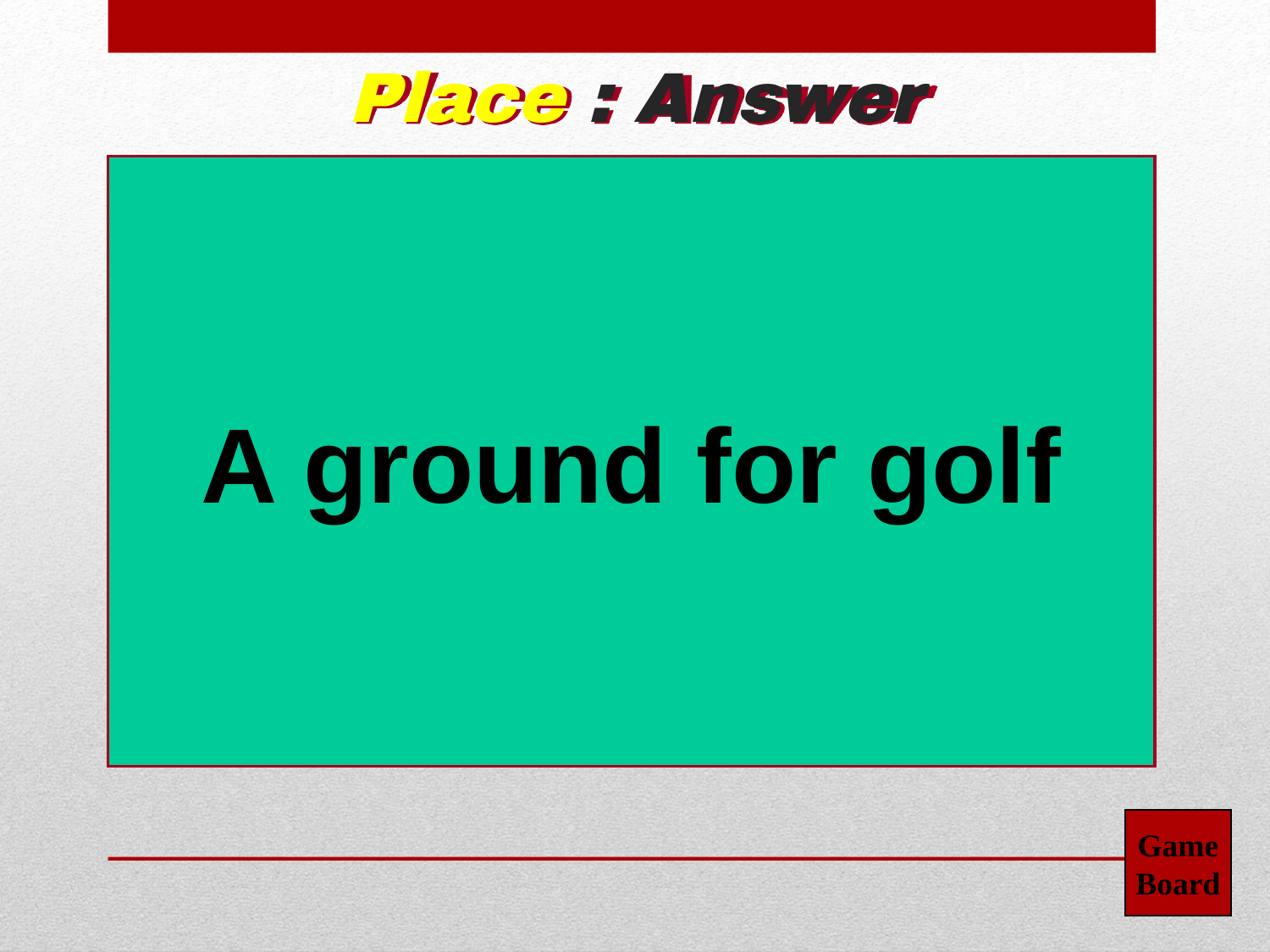

Place : Answer
A ground for golf
Game
Board